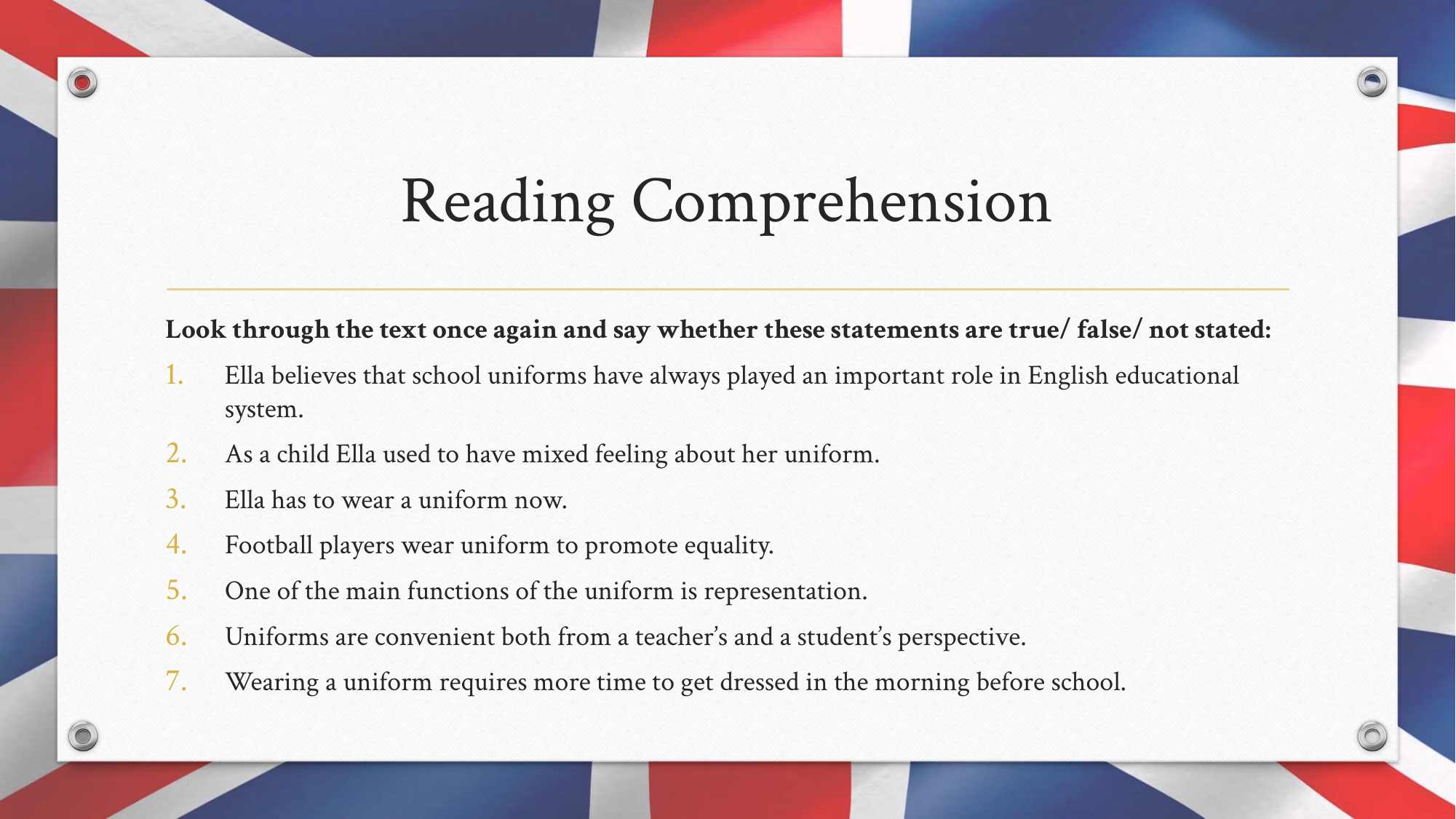

# Reading Comprehension
Look through the text once again and say whether these statements are true/ false/ not stated:
Ella believes that school uniforms have always played an important role in English educational system.
As a child Ella used to have mixed feeling about her uniform.
Ella has to wear a uniform now.
Football players wear uniform to promote equality.
One of the main functions of the uniform is representation.
Uniforms are convenient both from a teacher’s and a student’s perspective.
Wearing a uniform requires more time to get dressed in the morning before school.